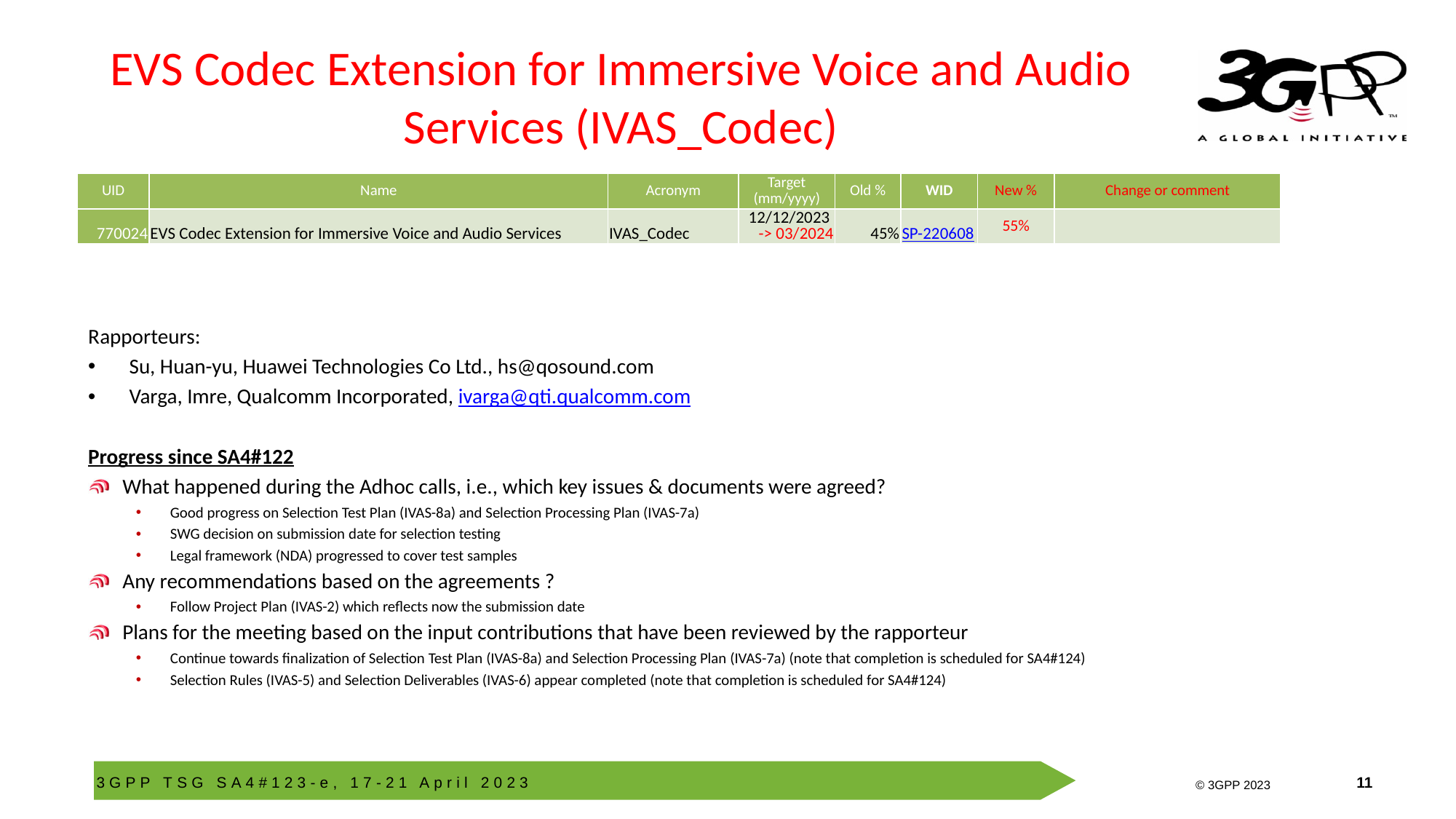

# EVS Codec Extension for Immersive Voice and Audio Services (IVAS_Codec)
| UID | Name | Acronym | Target (mm/yyyy) | Old % | WID | New % | Change or comment |
| --- | --- | --- | --- | --- | --- | --- | --- |
| 770024 | EVS Codec Extension for Immersive Voice and Audio Services | IVAS\_Codec | 12/12/2023 -> 03/2024 | 45% | SP-220608 | 55% |  |
Rapporteurs:
Su, Huan-yu, Huawei Technologies Co Ltd., hs@qosound.com
Varga, Imre, Qualcomm Incorporated, ivarga@qti.qualcomm.com

Progress since SA4#122
What happened during the Adhoc calls, i.e., which key issues & documents were agreed?
Good progress on Selection Test Plan (IVAS-8a) and Selection Processing Plan (IVAS-7a)
SWG decision on submission date for selection testing
Legal framework (NDA) progressed to cover test samples
Any recommendations based on the agreements ?
Follow Project Plan (IVAS-2) which reflects now the submission date
Plans for the meeting based on the input contributions that have been reviewed by the rapporteur
Continue towards finalization of Selection Test Plan (IVAS-8a) and Selection Processing Plan (IVAS-7a) (note that completion is scheduled for SA4#124)
Selection Rules (IVAS-5) and Selection Deliverables (IVAS-6) appear completed (note that completion is scheduled for SA4#124)